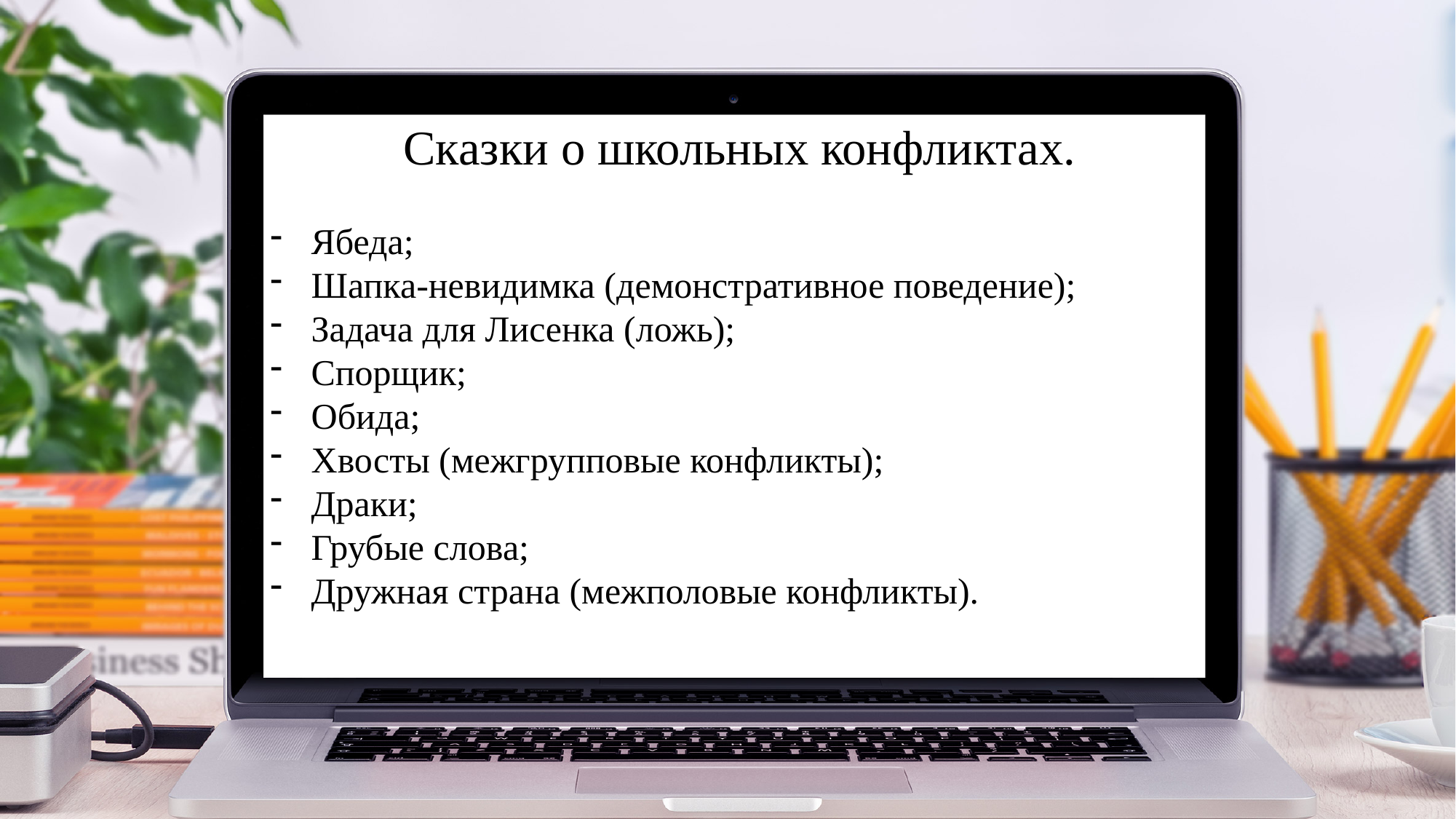

Сказки о школьных конфликтах.
Ябеда;
Шапка-невидимка (демонстративное поведение);
Задача для Лисенка (ложь);
Спорщик;
Обида;
Хвосты (межгрупповые конфликты);
Драки;
Грубые слова;
Дружная страна (межполовые конфликты).